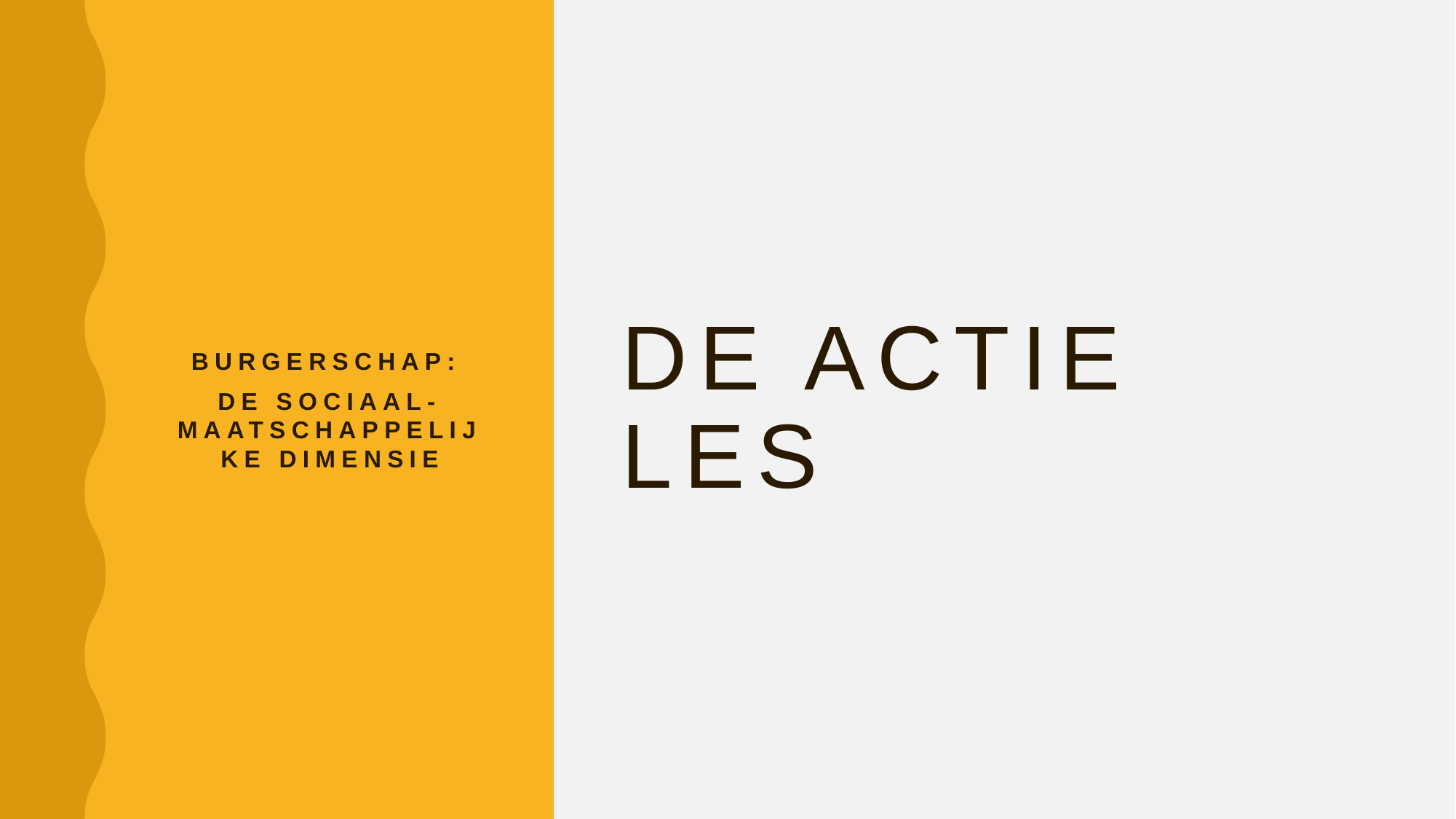

Burgerschap:
de sociaal-maatschappelijke dimensie
# De actie les